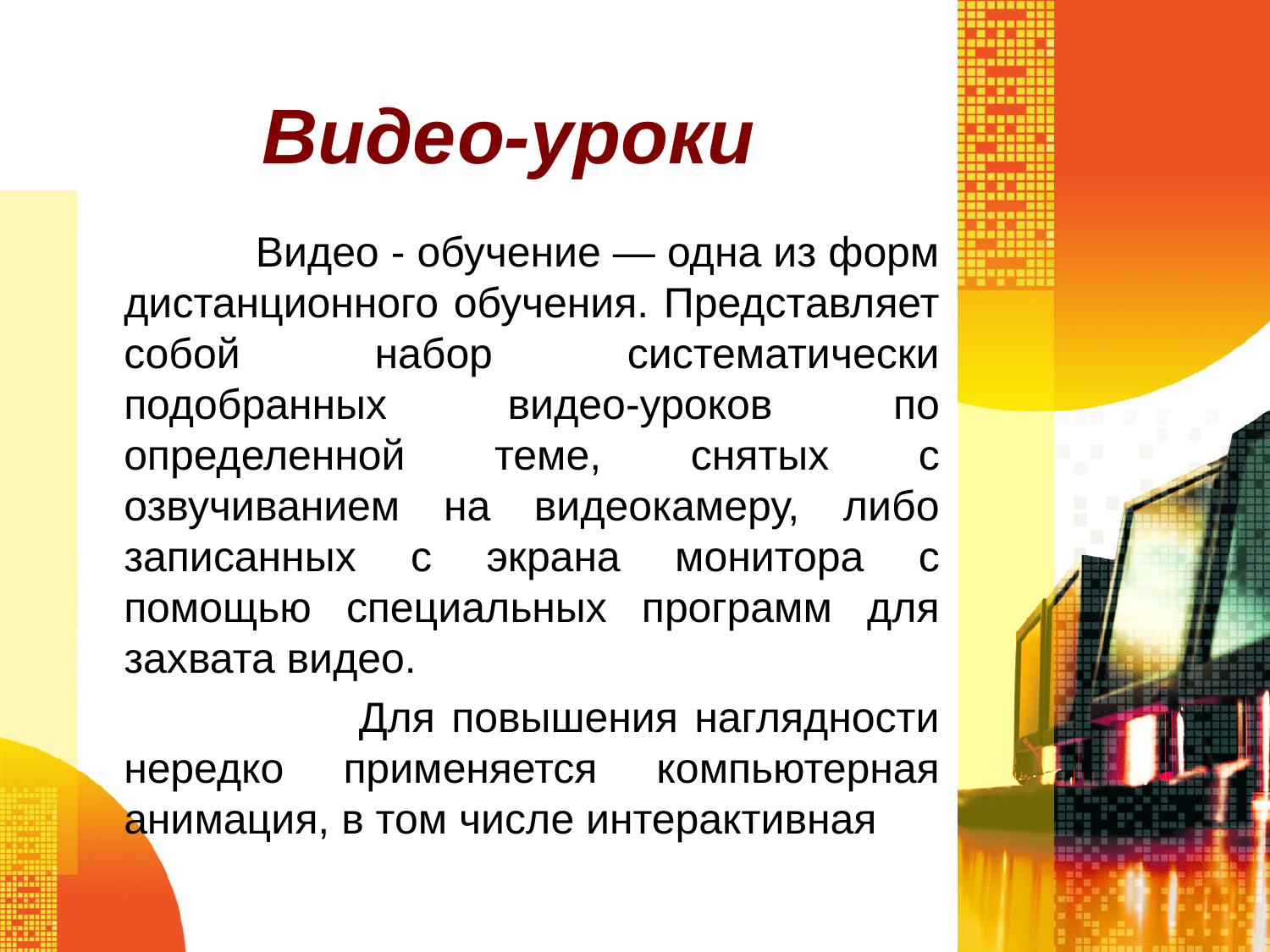

# Видео-уроки
               Видео - обучение — одна из форм дистанционного обучения. Представляет собой набор систематически подобранных видео-уроков по определенной теме, снятых с озвучиванием на видеокамеру, либо записанных с экрана монитора с помощью специальных программ для захвата видео.
                 Для повышения наглядности нередко применяется компьютерная анимация, в том числе интерактивная